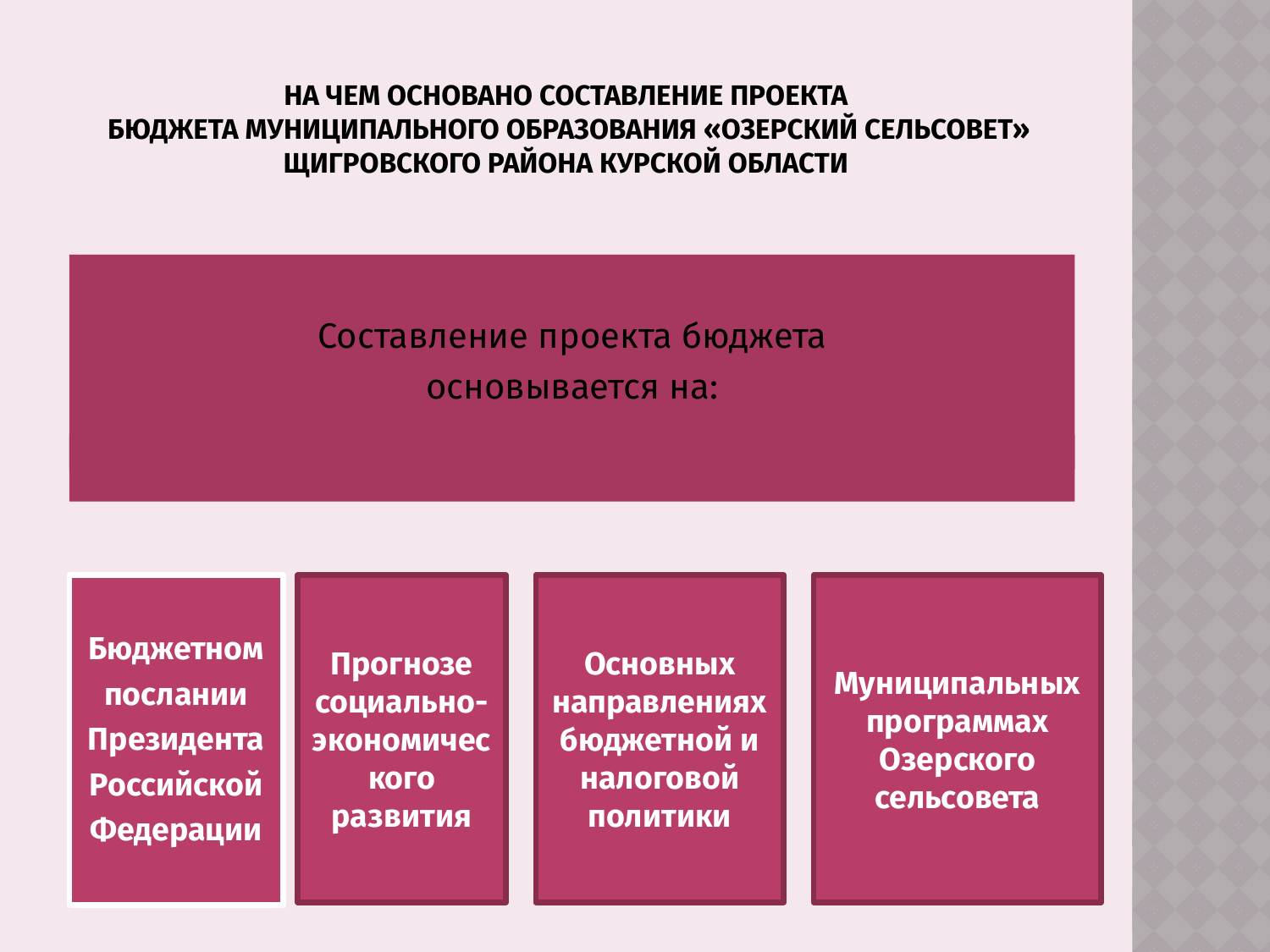

# На чем основано составление проекта бюджета муниципального образования «Озерский сельсовет» щигровского района курской области
Составление проекта бюджета
основывается на:
Бюджетном
послании
Президента
Российской
Федерации
Прогнозе
социально-
экономического развития
Основных
направлениях
бюджетной и
налоговой
политики
Муниципальных
программах
Озерского сельсовета